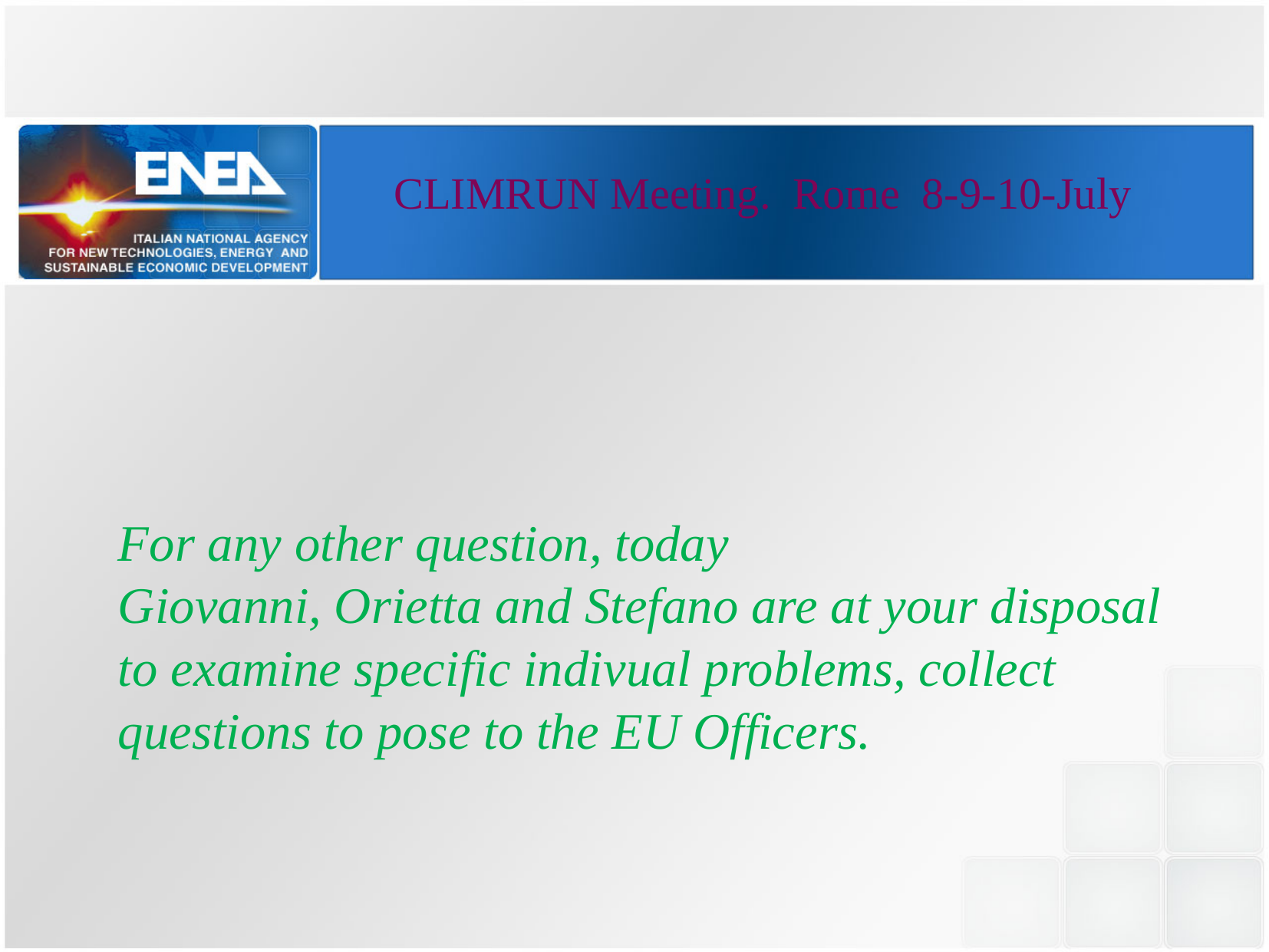

CLIMRUN Meeting.  Rome  8-9-10-July
	For any other question, today
	Giovanni, Orietta and Stefano are at your disposal to examine specific indivual problems, collect questions to pose to the EU Officers.